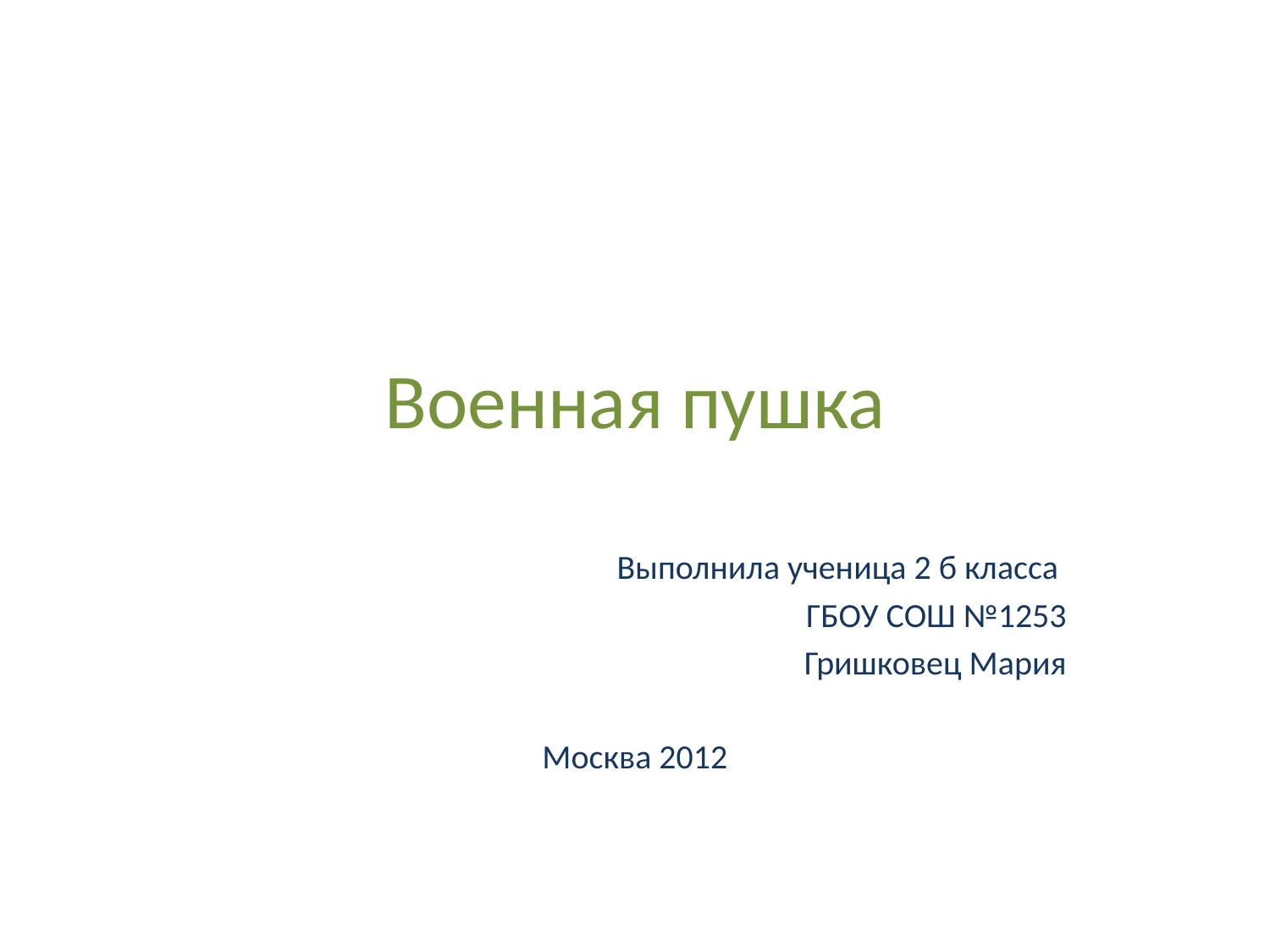

# Военная пушка
Выполнила ученица 2 б класса
ГБОУ СОШ №1253
Гришковец Мария

Москва 2012